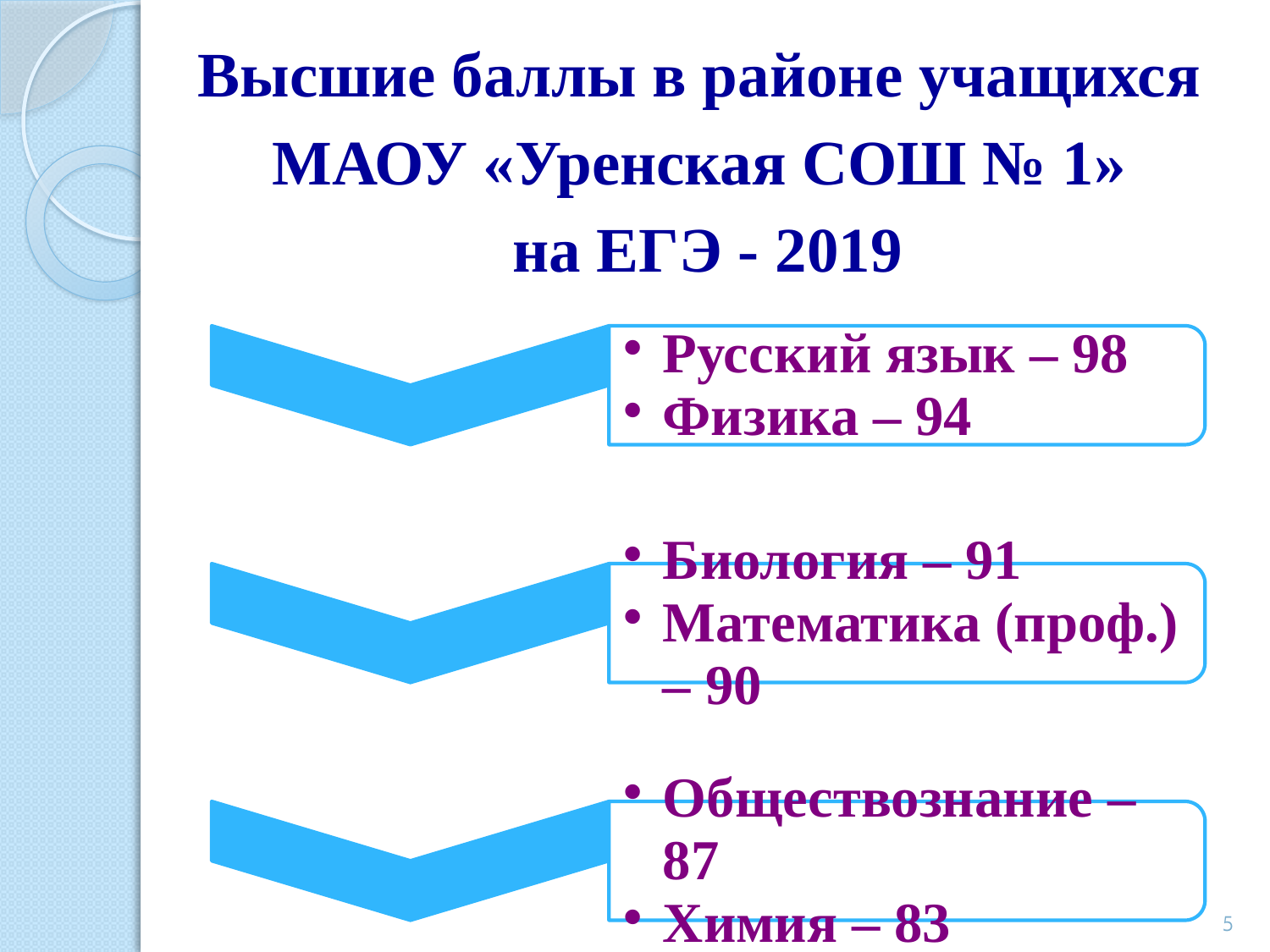

Высшие баллы в районе учащихся
МАОУ «Уренская СОШ № 1»
на ЕГЭ - 2019
Физика – 94
Математика (проф.) – 90
Химия – 83
Обществознание – 87
Биология – 91
Русский язык – 98
5